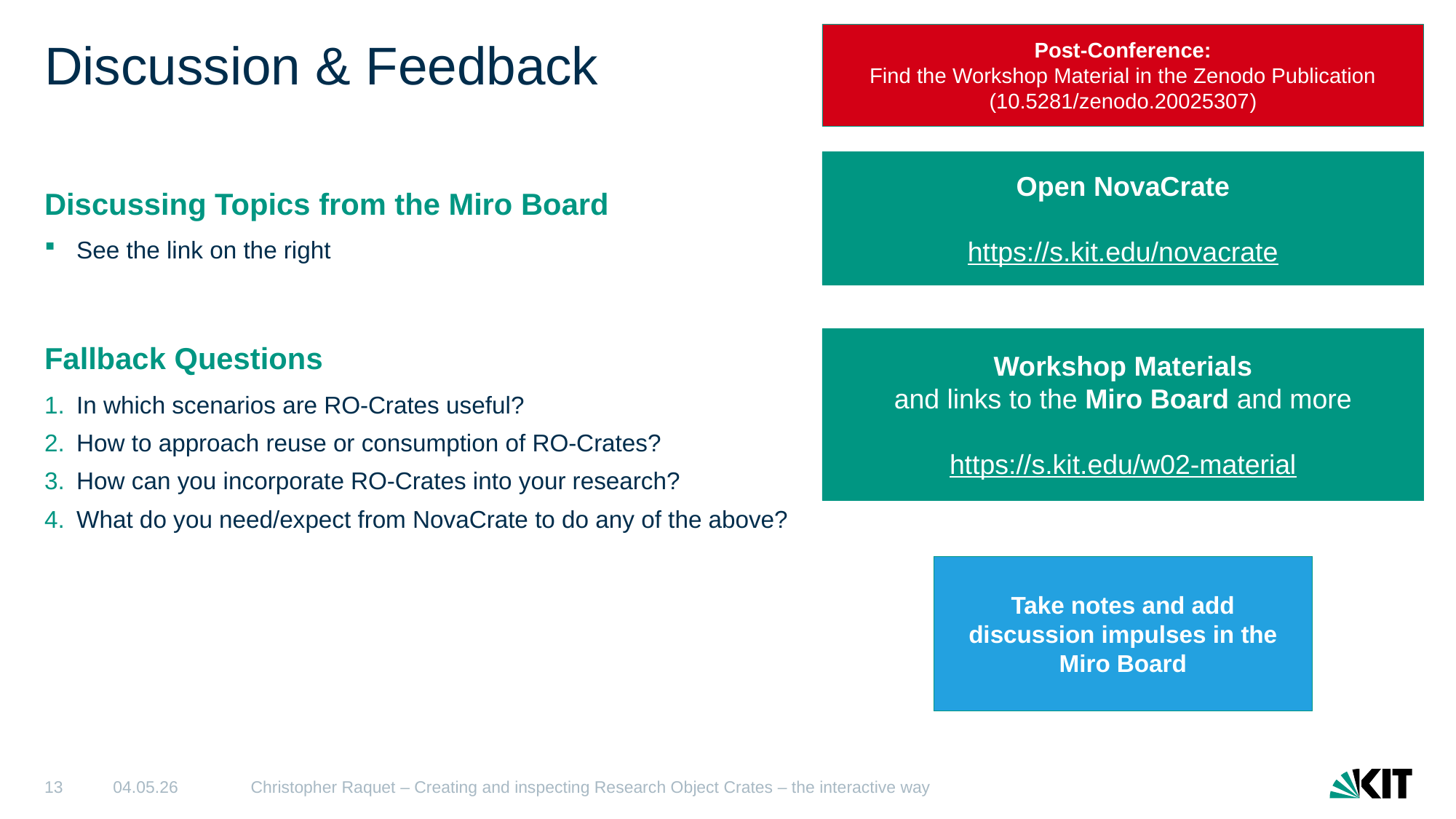

Post-Conference:
Find the Workshop Material in the Zenodo Publication (10.5281/zenodo.20025307)
# Discussion & Feedback
Open NovaCrate

https://s.kit.edu/novacrate
Discussing Topics from the Miro Board
See the link on the right

Fallback Questions
In which scenarios are RO-Crates useful?
How to approach reuse or consumption of RO-Crates?
How can you incorporate RO-Crates into your research?
What do you need/expect from NovaCrate to do any of the above?
Workshop Materials
and links to the Miro Board and more

https://s.kit.edu/w02-material
Take notes and add discussion impulses in the Miro Board
13
04.05.26
Christopher Raquet – Creating and inspecting Research Object Crates – the interactive way